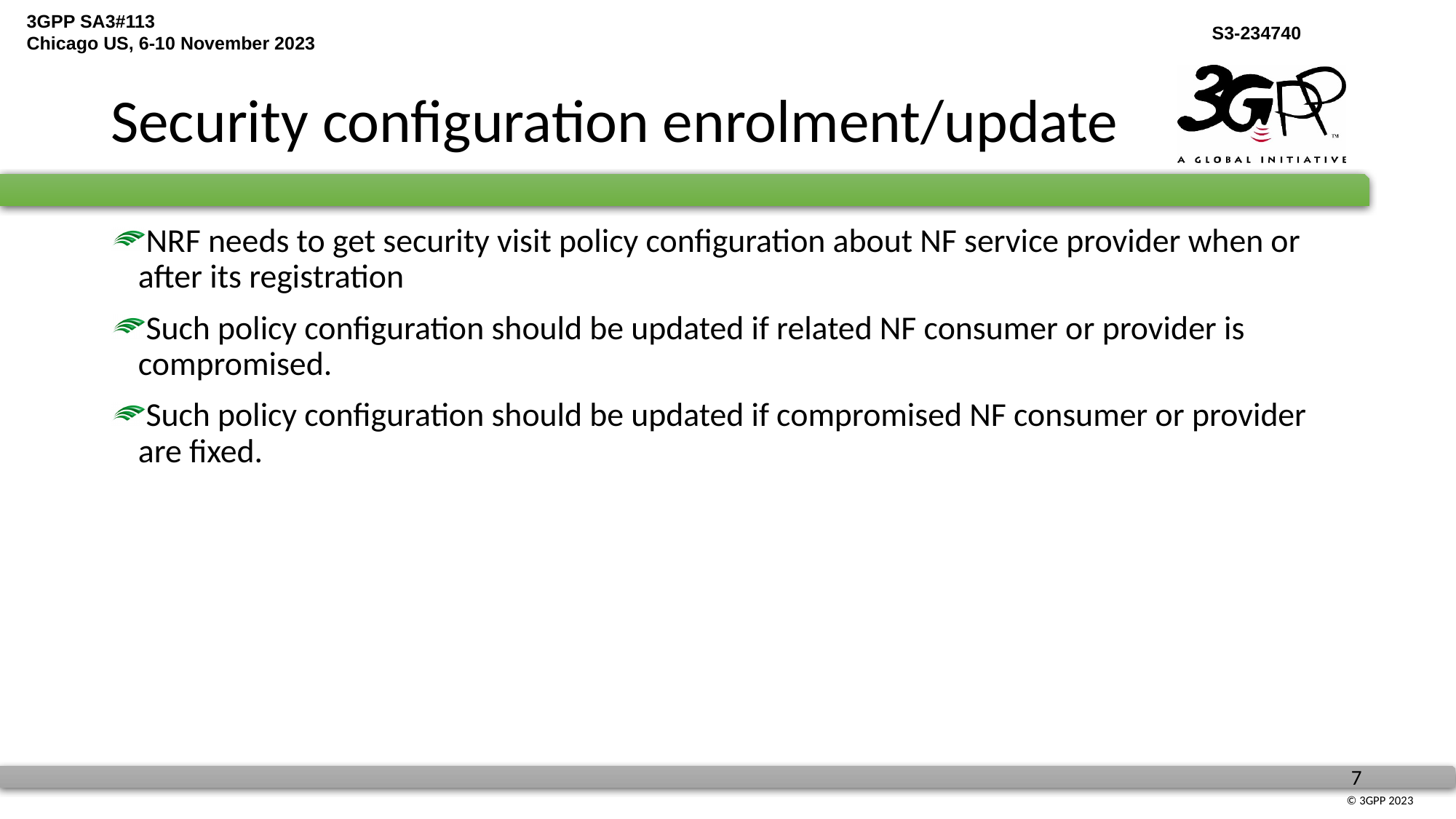

# Security configuration enrolment/update
NRF needs to get security visit policy configuration about NF service provider when or after its registration
Such policy configuration should be updated if related NF consumer or provider is compromised.
Such policy configuration should be updated if compromised NF consumer or provider are fixed.